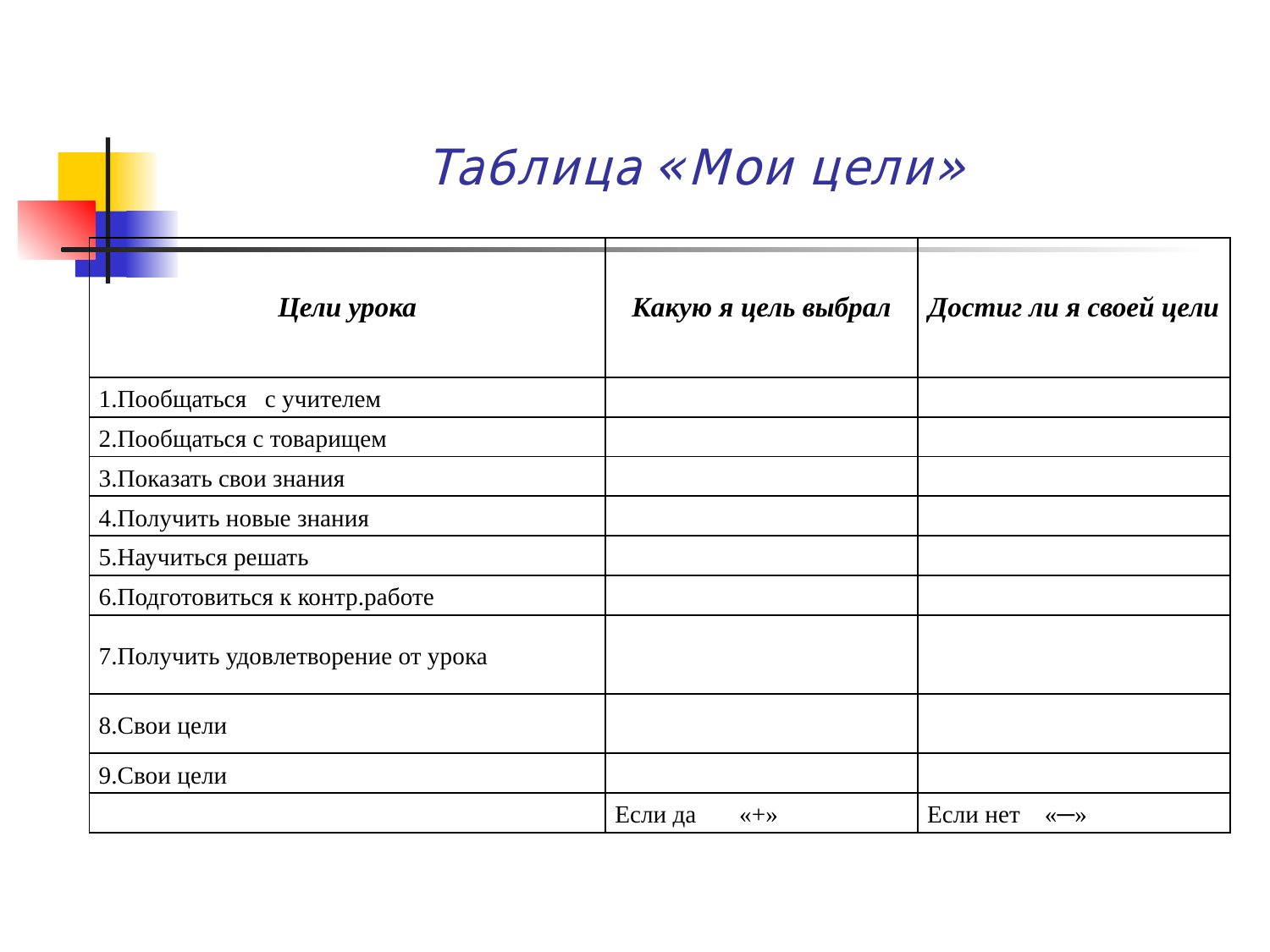

Таблица «Мои цели»
| Цели урока | Какую я цель выбрал | Достиг ли я своей цели |
| --- | --- | --- |
| 1.Пообщаться с учителем |  |  |
| 2.Пообщаться с товарищем |  |  |
| 3.Показать свои знания |  |  |
| 4.Получить новые знания |  |  |
| 5.Научиться решать |  |  |
| 6.Подготовиться к контр.работе |  |  |
| 7.Получить удовлетворение от урока |  |  |
| 8.Свои цели |  |  |
| 9.Свои цели |  |  |
|  | Если да «+» | Если нет «─» |